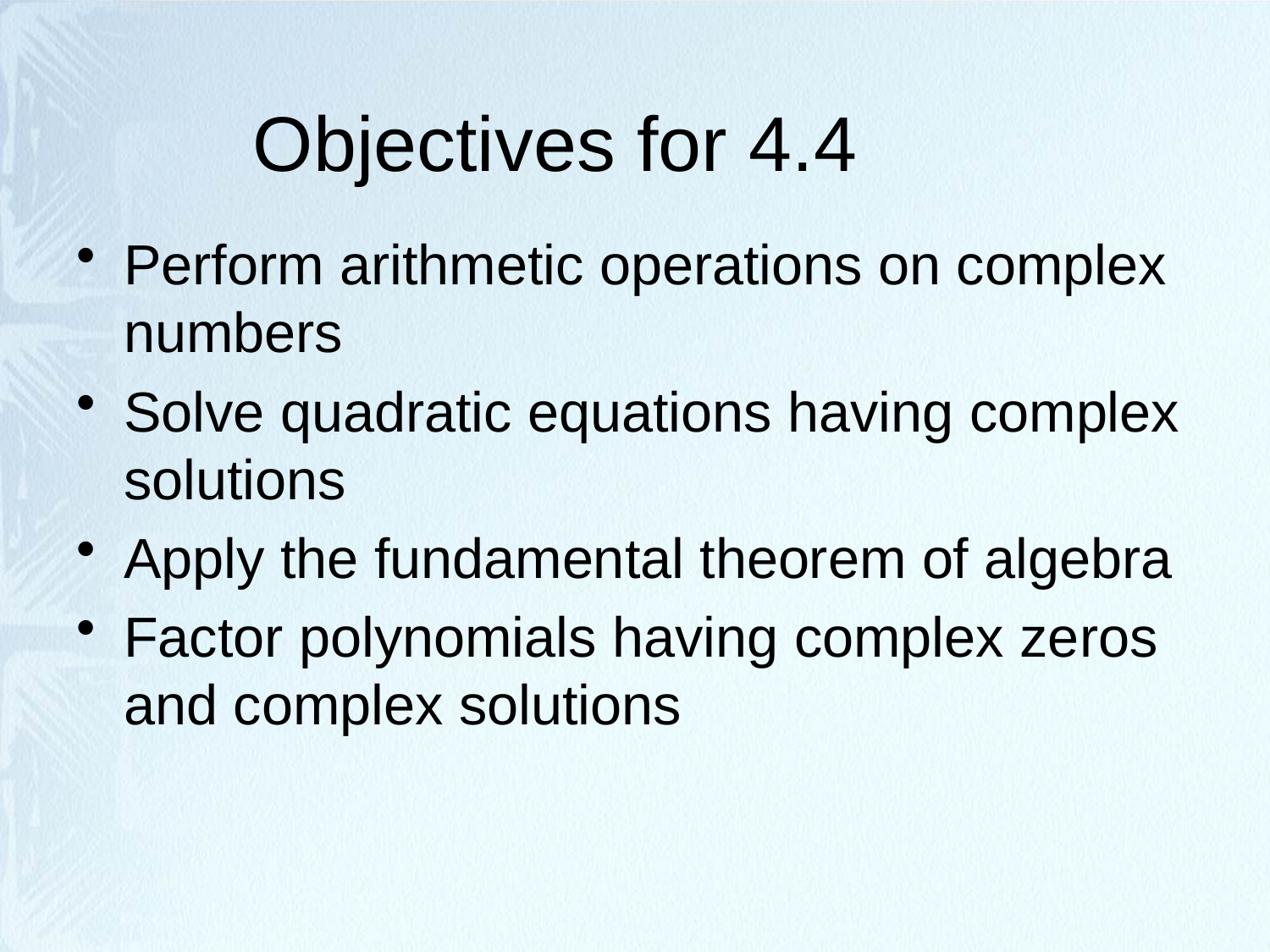

# Objectives for 4.4
Perform arithmetic operations on complex numbers
Solve quadratic equations having complex solutions
Apply the fundamental theorem of algebra
Factor polynomials having complex zeros and complex solutions